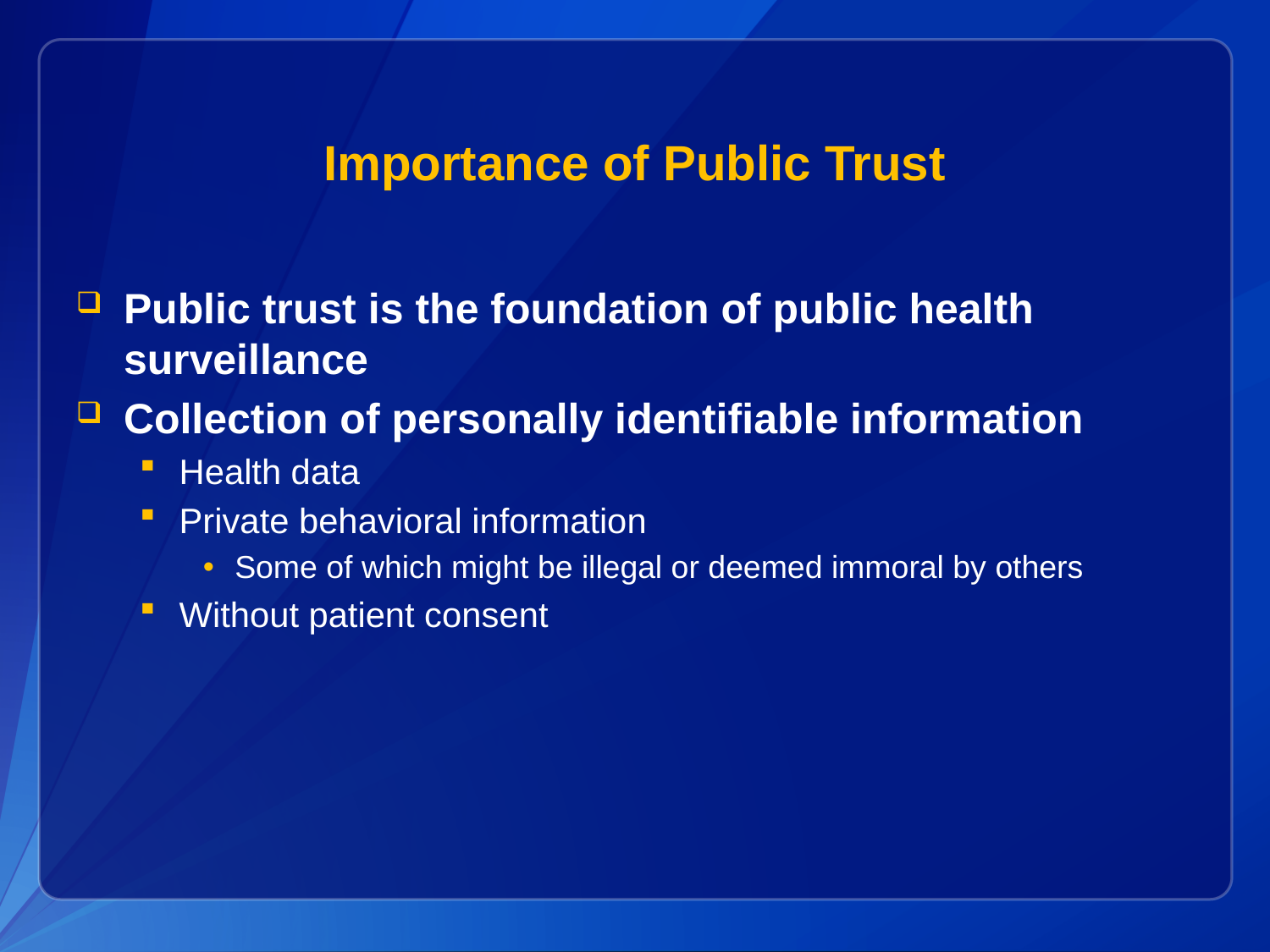

# Importance of Public Trust
Public trust is the foundation of public health surveillance
Collection of personally identifiable information
Health data
Private behavioral information
Some of which might be illegal or deemed immoral by others
Without patient consent